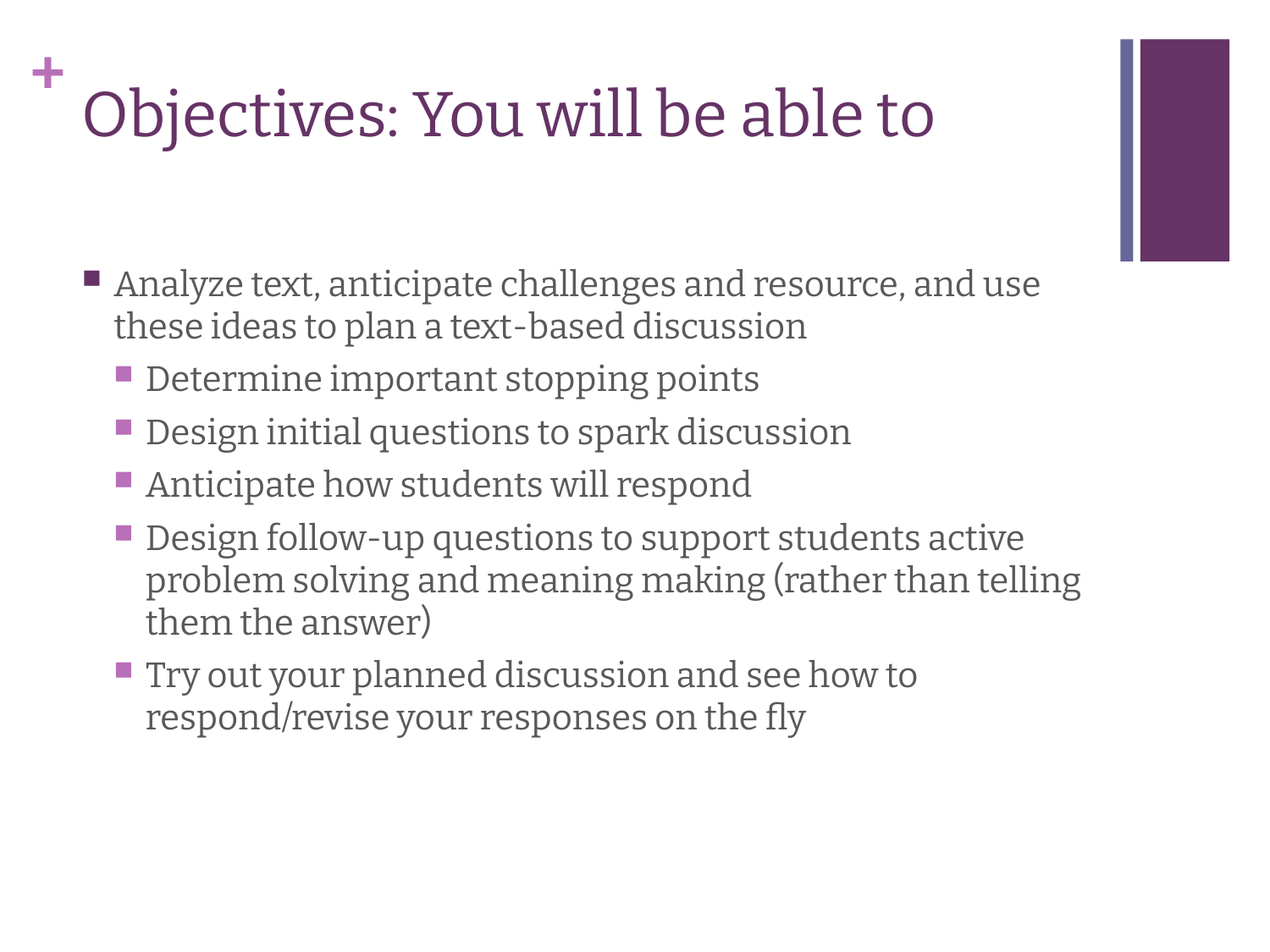

# Objectives: You will be able to
Analyze text, anticipate challenges and resource, and use these ideas to plan a text-based discussion
Determine important stopping points
Design initial questions to spark discussion
Anticipate how students will respond
Design follow-up questions to support students active problem solving and meaning making (rather than telling them the answer)
Try out your planned discussion and see how to respond/revise your responses on the fly